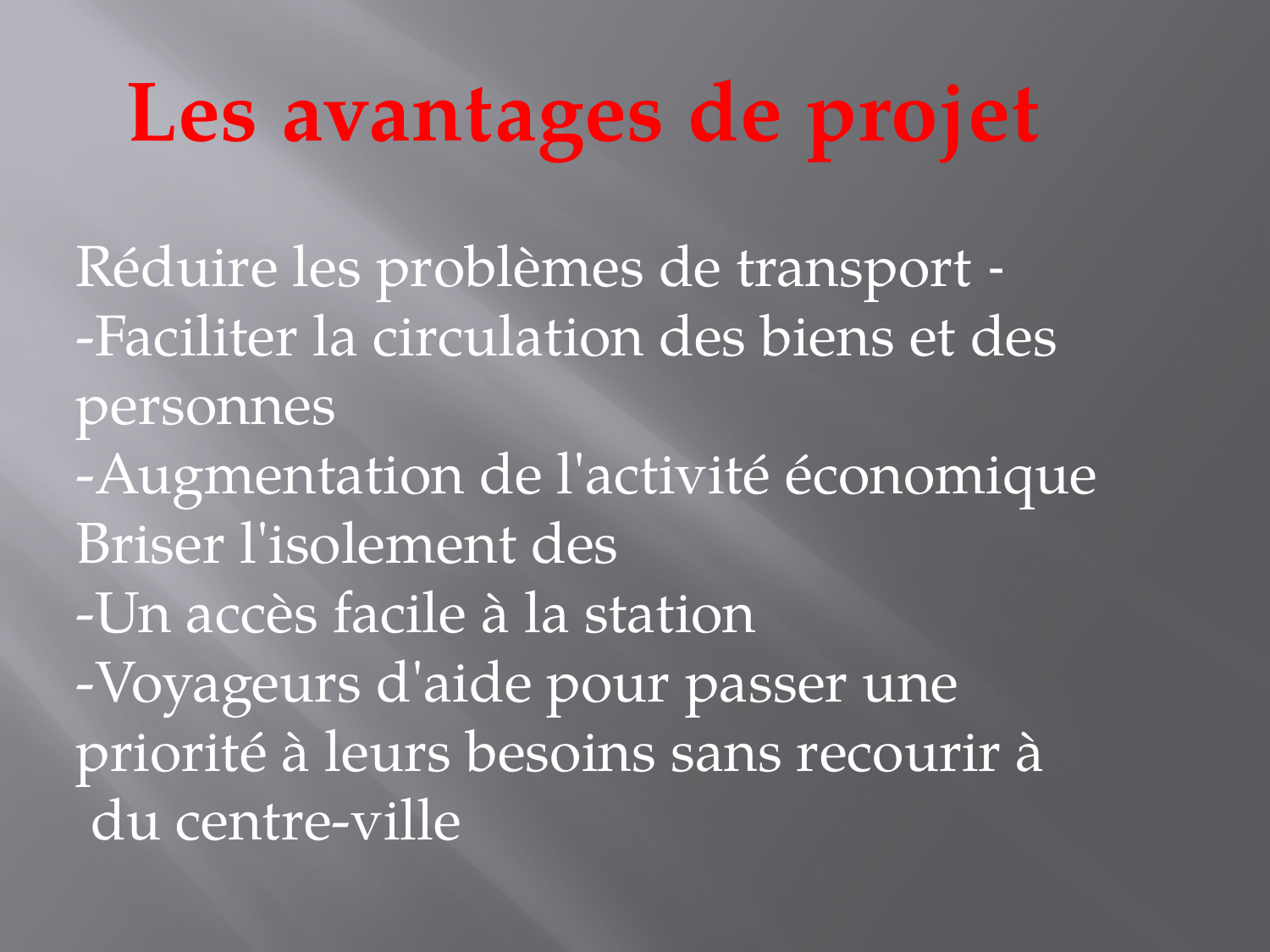

Les avantages de projet
-Réduire les problèmes de transport
-Faciliter la circulation des biens et des personnes
-Augmentation de l'activité économique
Briser l'isolement des
-Un accès facile à la station
-Voyageurs d'aide pour passer une priorité à leurs besoins sans recourir à du centre-ville